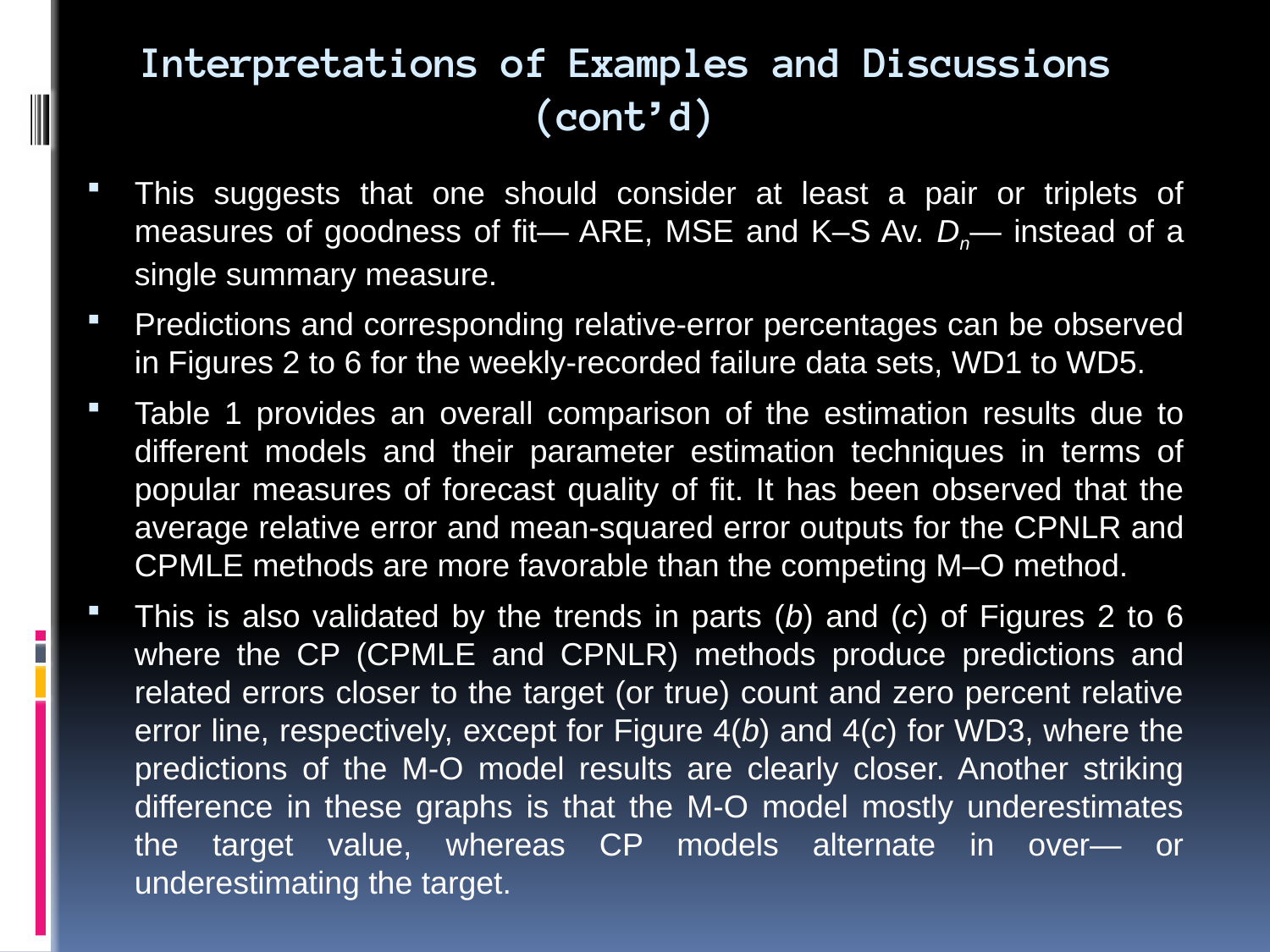

# Interpretations of Examples and Discussions (cont’d)
This suggests that one should consider at least a pair or triplets of measures of goodness of fit— ARE, MSE and K–S Av. Dn— instead of a single summary measure.
Predictions and corresponding relative-error percentages can be observed in Figures 2 to 6 for the weekly-recorded failure data sets, WD1 to WD5.
Table 1 provides an overall comparison of the estimation results due to different models and their parameter estimation techniques in terms of popular measures of forecast quality of fit. It has been observed that the average relative error and mean-squared error outputs for the CPNLR and CPMLE methods are more favorable than the competing M–O method.
This is also validated by the trends in parts (b) and (c) of Figures 2 to 6 where the CP (CPMLE and CPNLR) methods produce predictions and related errors closer to the target (or true) count and zero percent relative error line, respectively, except for Figure 4(b) and 4(c) for WD3, where the predictions of the M-O model results are clearly closer. Another striking difference in these graphs is that the M-O model mostly underestimates the target value, whereas CP models alternate in over— or underestimating the target.